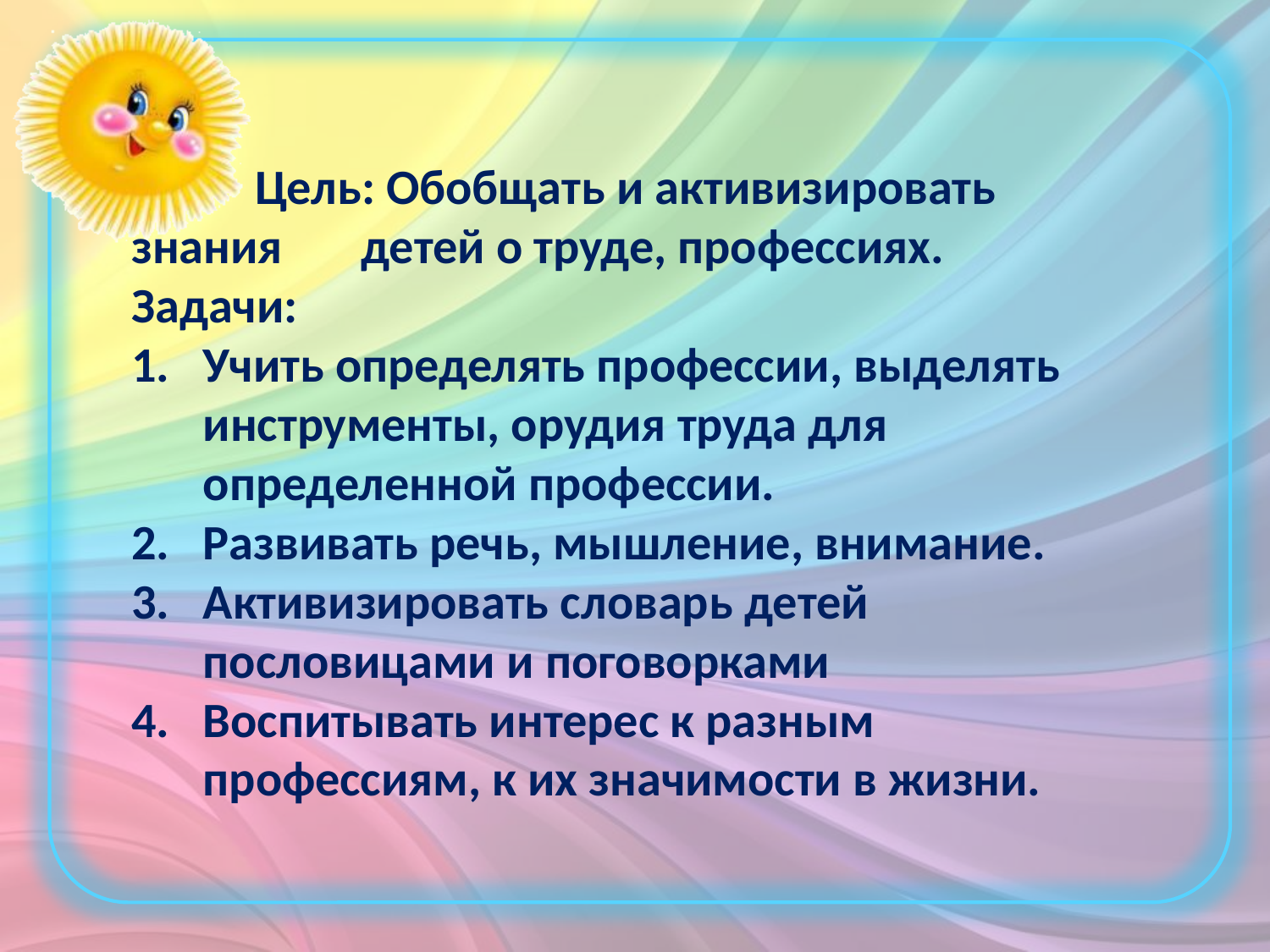

Цель: Обобщать и активизировать знания       детей о труде, профессиях.
Задачи:
Учить определять профессии, выделять инструменты, орудия труда для определенной профессии.
Развивать речь, мышление, внимание.
Активизировать словарь детей пословицами и поговорками
Воспитывать интерес к разным профессиям, к их значимости в жизни.